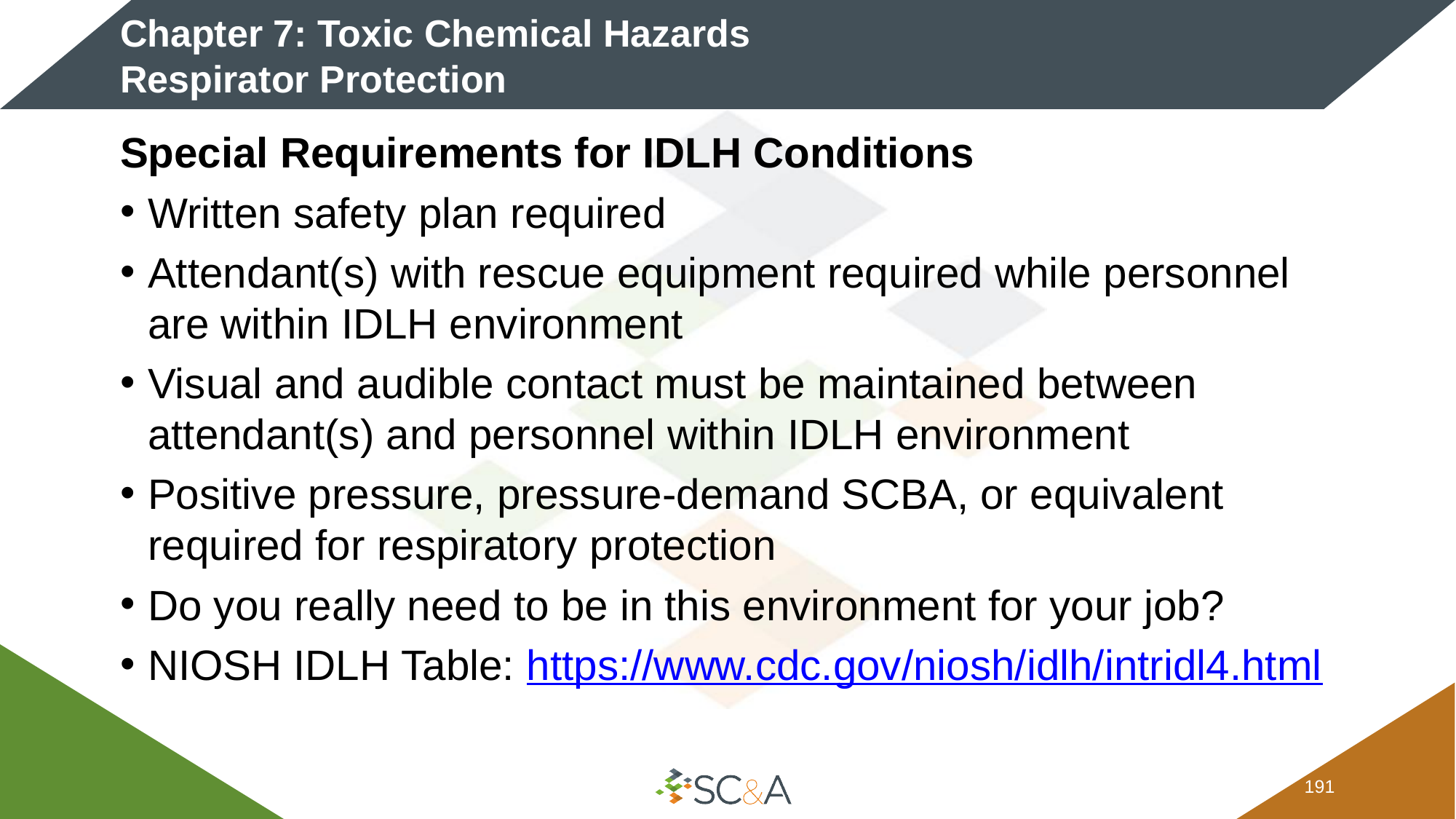

# Chapter 7: Toxic Chemical Hazards Respirator Protection
Special Requirements for IDLH Conditions
Written safety plan required
Attendant(s) with rescue equipment required while personnel are within IDLH environment
Visual and audible contact must be maintained between attendant(s) and personnel within IDLH environment
Positive pressure, pressure-demand SCBA, or equivalent required for respiratory protection
Do you really need to be in this environment for your job?
NIOSH IDLH Table: https://www.cdc.gov/niosh/idlh/intridl4.html
191